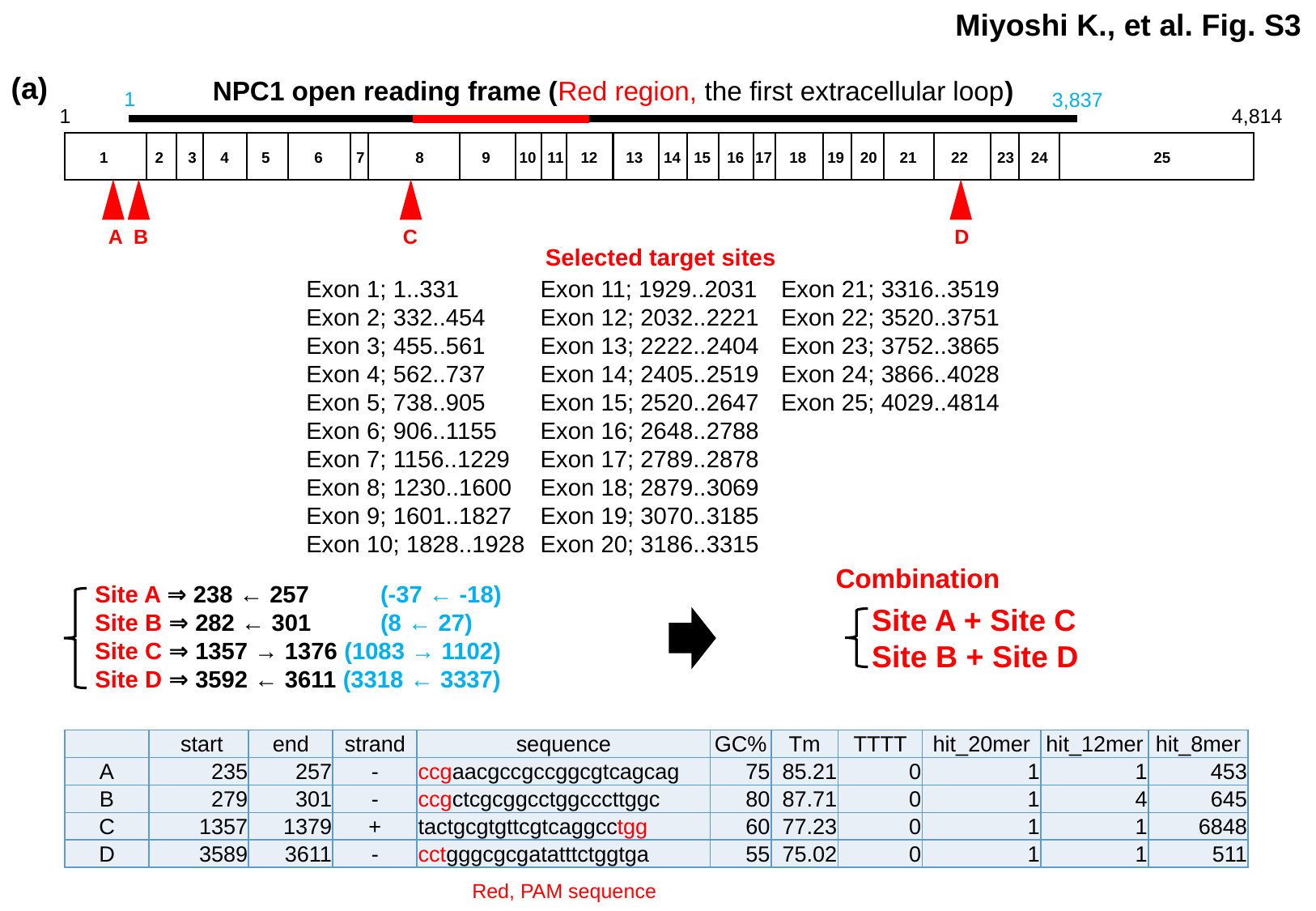

Miyoshi K., et al. Fig. S3
(a)
NPC1 open reading frame (Red region, the first extracellular loop)
1
3,837
1
4,814

1
2
3
4
5
6
7
8
9
10
11
12
13
14
15
16
17
18
19
20
21
22
23
24
25

A
B
C
D
Selected target sites
Exon 1; 1..331
Exon 2; 332..454
Exon 3; 455..561
Exon 4; 562..737
Exon 5; 738..905
Exon 6; 906..1155
Exon 7; 1156..1229
Exon 8; 1230..1600
Exon 9; 1601..1827
Exon 10; 1828..1928
Exon 11; 1929..2031
Exon 12; 2032..2221
Exon 13; 2222..2404
Exon 14; 2405..2519
Exon 15; 2520..2647
Exon 16; 2648..2788
Exon 17; 2789..2878
Exon 18; 2879..3069
Exon 19; 3070..3185
Exon 20; 3186..3315
Exon 21; 3316..3519
Exon 22; 3520..3751
Exon 23; 3752..3865
Exon 24; 3866..4028
Exon 25; 4029..4814

Combination
Site A ⇒ 238 ← 257	(-37 ← -18)
Site B ⇒ 282 ← 301	(8 ← 27)
Site C ⇒ 1357 → 1376 (1083 → 1102)
Site D ⇒ 3592 ← 3611 (3318 ← 3337)

Site A + Site C
Site B + Site D

|  | start | end | strand | sequence | GC% | Tm | TTTT | hit\_20mer | hit\_12mer | hit\_8mer |
| --- | --- | --- | --- | --- | --- | --- | --- | --- | --- | --- |
| A | 235 | 257 | - | ccgaacgccgccggcgtcagcag | 75 | 85.21 | 0 | 1 | 1 | 453 |
| B | 279 | 301 | - | ccgctcgcggcctggcccttggc | 80 | 87.71 | 0 | 1 | 4 | 645 |
| C | 1357 | 1379 | + | tactgcgtgttcgtcaggcctgg | 60 | 77.23 | 0 | 1 | 1 | 6848 |
| D | 3589 | 3611 | - | cctgggcgcgatatttctggtga | 55 | 75.02 | 0 | 1 | 1 | 511 |
Red, PAM sequence